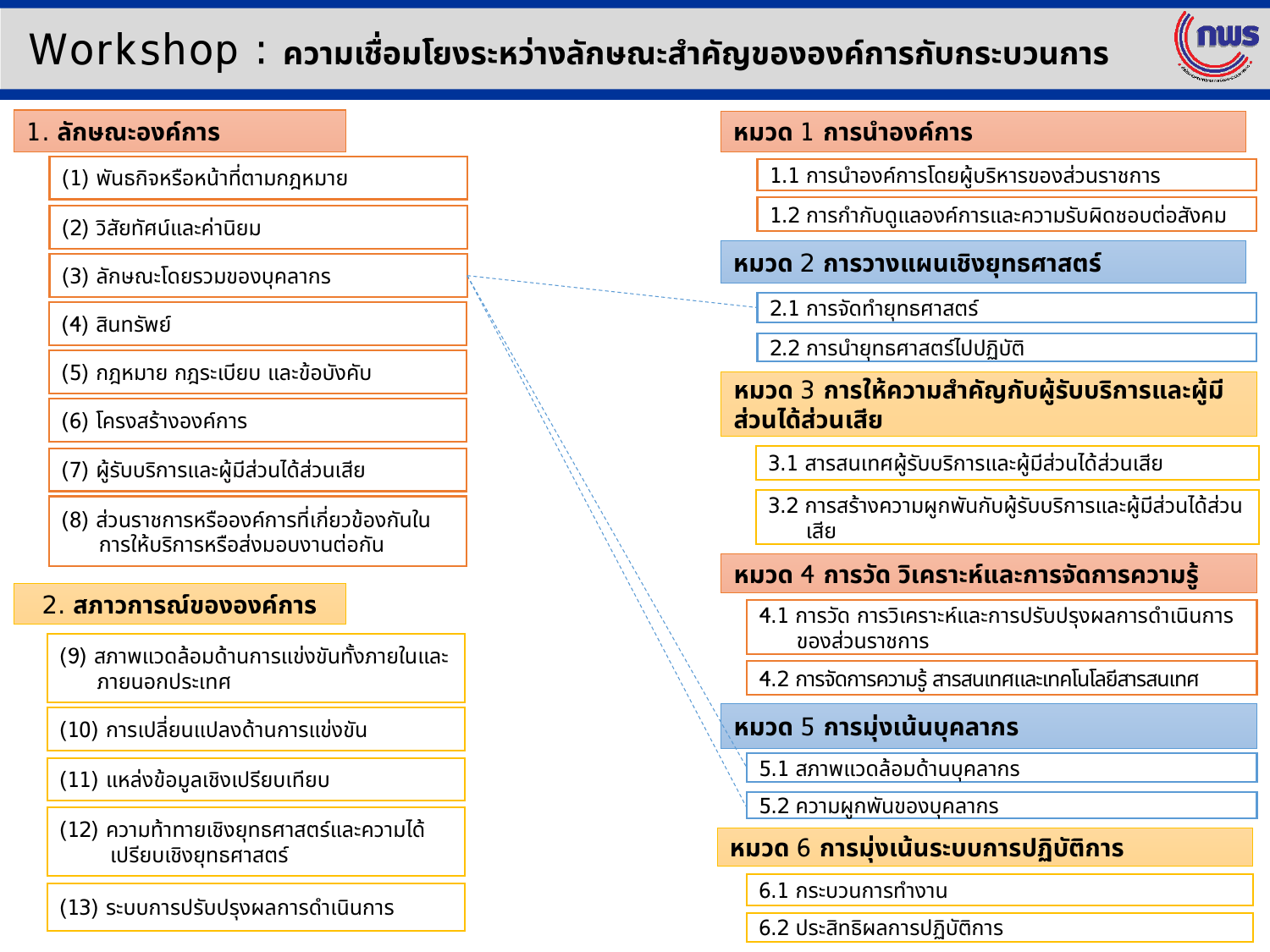

Workshop : ความเชื่อมโยงระหว่างลักษณะสำคัญขององค์การกับกระบวนการ
1. ลักษณะองค์การ
หมวด 1 การนำองค์การ
(1) พันธกิจหรือหน้าที่ตามกฎหมาย
1.1 การนำองค์การโดยผู้บริหารของส่วนราชการ
1.2 การกำกับดูแลองค์การและความรับผิดชอบต่อสังคม
(2) วิสัยทัศน์และค่านิยม
หมวด 2 การวางแผนเชิงยุทธศาสตร์
(3) ลักษณะโดยรวมของบุคลากร
2.1 การจัดทำยุทธศาสตร์
(4) สินทรัพย์
2.2 การนำยุทธศาสตร์ไปปฏิบัติ
(5) กฎหมาย กฎระเบียบ และข้อบังคับ
หมวด 3 การให้ความสำคัญกับผู้รับบริการและผู้มีส่วนได้ส่วนเสีย
(6) โครงสร้างองค์การ
3.1 สารสนเทศผู้รับบริการและผู้มีส่วนได้ส่วนเสีย
(7) ผู้รับบริการและผู้มีส่วนได้ส่วนเสีย
3.2 การสร้างความผูกพันกับผู้รับบริการและผู้มีส่วนได้ส่วนเสีย
(8) ส่วนราชการหรือองค์การที่เกี่ยวข้องกันในการให้บริการหรือส่งมอบงานต่อกัน
หมวด 4 การวัด วิเคราะห์และการจัดการความรู้
2. สภาวการณ์ขององค์การ
4.1 การวัด การวิเคราะห์และการปรับปรุงผลการดำเนินการของส่วนราชการ
(9) สภาพแวดล้อมด้านการแข่งขันทั้งภายในและภายนอกประเทศ
4.2 การจัดการความรู้ สารสนเทศและเทคโนโลยีสารสนเทศ
หมวด 5 การมุ่งเน้นบุคลากร
(10) การเปลี่ยนแปลงด้านการแข่งขัน
5.1 สภาพแวดล้อมด้านบุคลากร
(11) แหล่งข้อมูลเชิงเปรียบเทียบ
5.2 ความผูกพันของบุคลากร
(12) ความท้าทายเชิงยุทธศาสตร์และความได้เปรียบเชิงยุทธศาสตร์
หมวด 6 การมุ่งเน้นระบบการปฏิบัติการ
6.1 กระบวนการทำงาน
(13) ระบบการปรับปรุงผลการดำเนินการ
6.2 ประสิทธิผลการปฏิบัติการ